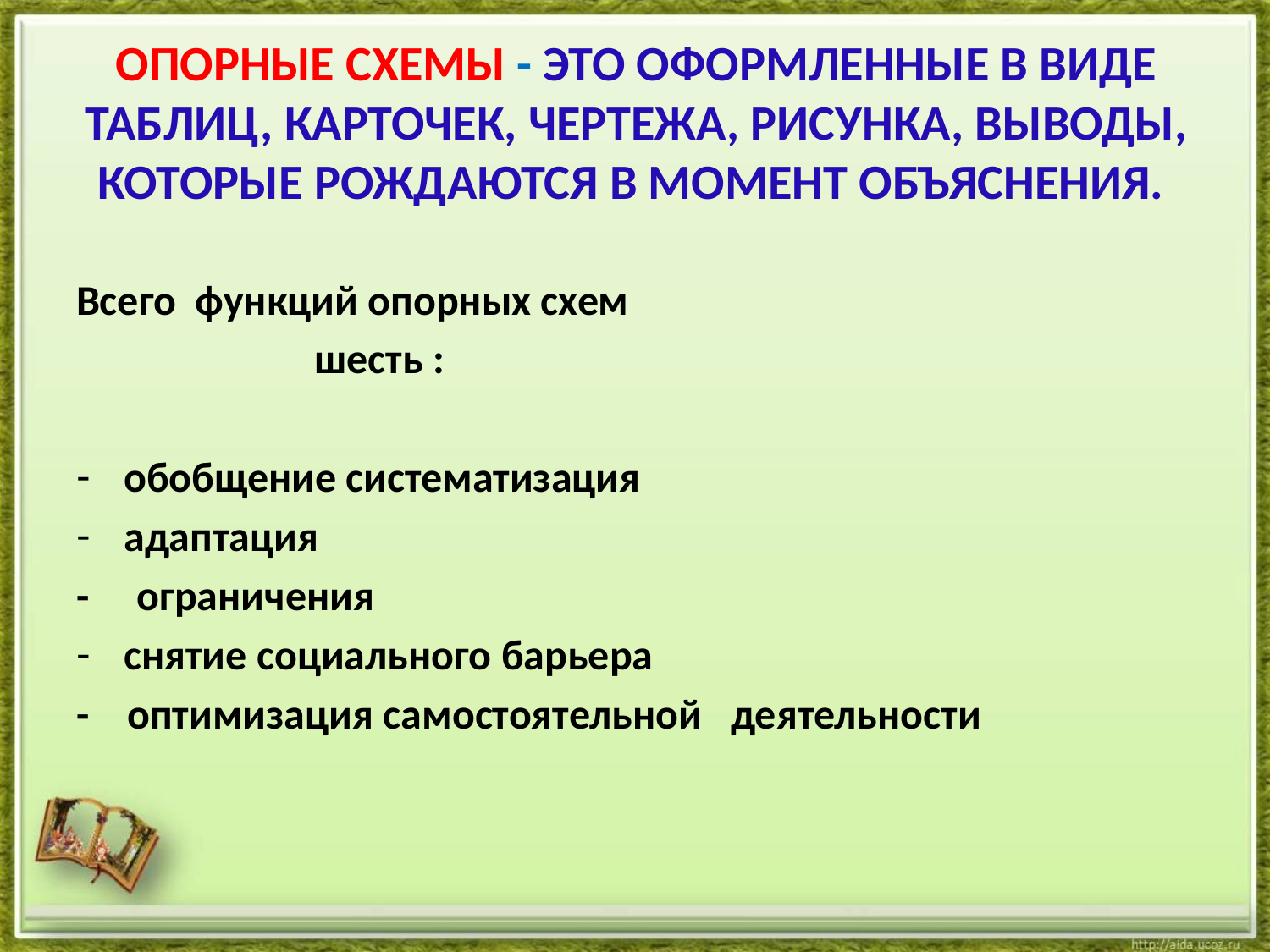

# Опорные схемы - это оформленные в виде таблиц, карточек, чертежа, рисунка, выводы, которые рождаются в момент объяснения.
Всего  функций опорных схем
                         шесть :

обобщение систематизация
адаптация
-     ограничения
снятие социального барьера
-    оптимизация самостоятельной   деятельности